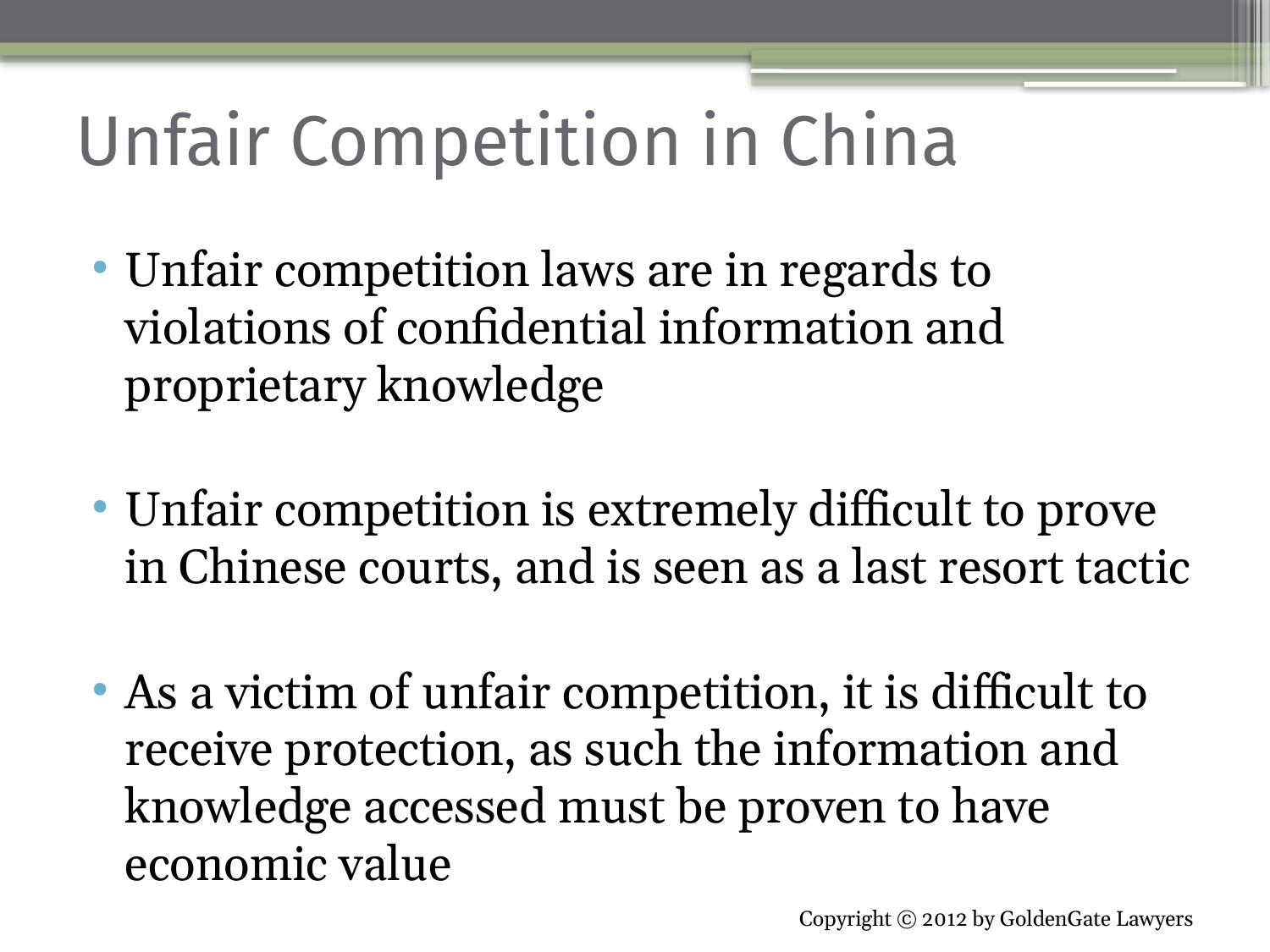

# Unfair Competition in China
Unfair competition laws are in regards to violations of confidential information and proprietary knowledge

Unfair competition is extremely difficult to prove in Chinese courts, and is seen as a last resort tactic

As a victim of unfair competition, it is difficult to receive protection, as such the information and knowledge accessed must be proven to have economic value

Copyright © 2012 by GoldenGate Lawyers